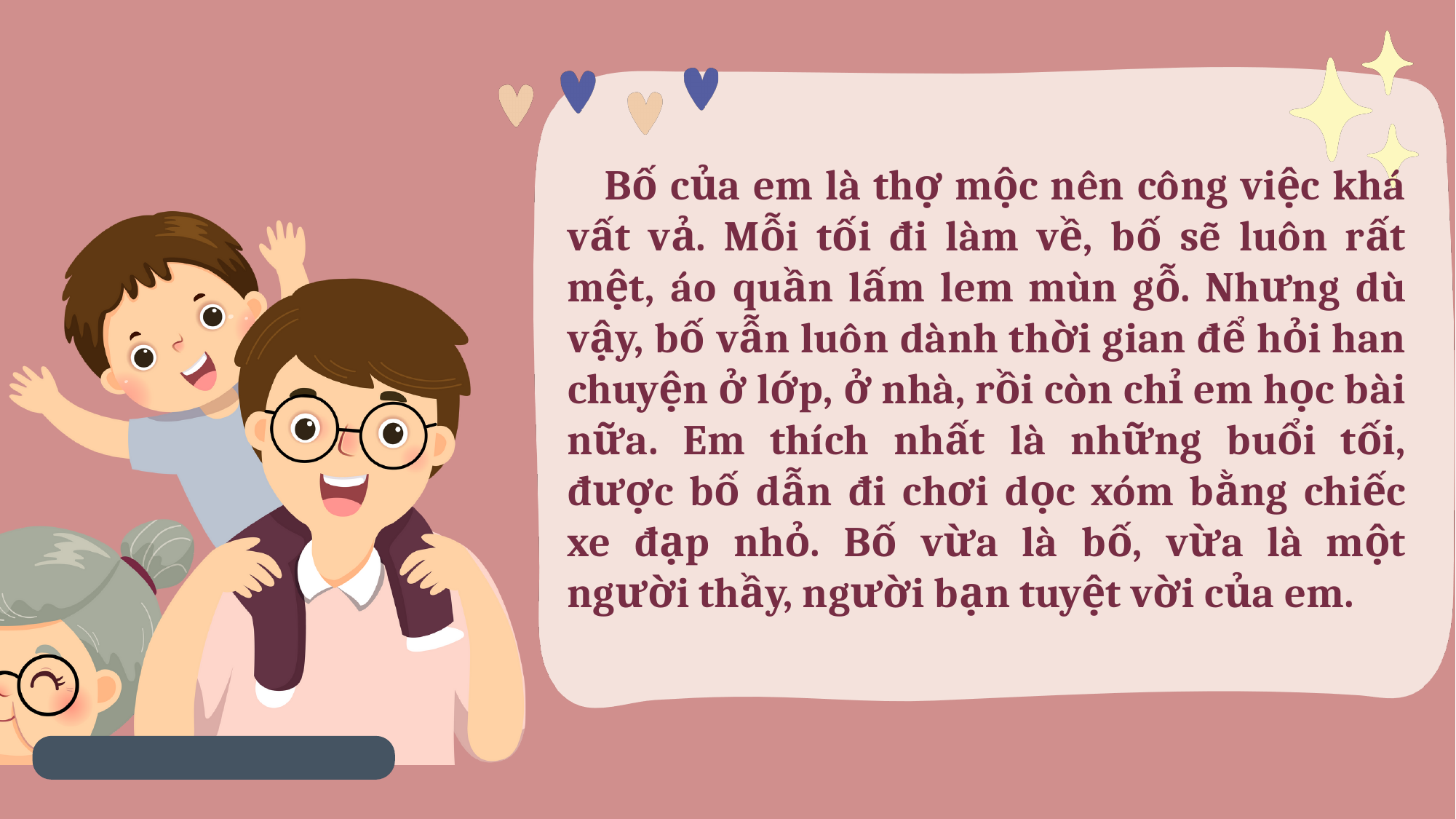

Bố của em là thợ mộc nên công việc khá vất vả. Mỗi tối đi làm về, bố sẽ luôn rất mệt, áo quần lấm lem mùn gỗ. Nhưng dù vậy, bố vẫn luôn dành thời gian để hỏi han chuyện ở lớp, ở nhà, rồi còn chỉ em học bài nữa. Em thích nhất là những buổi tối, được bố dẫn đi chơi dọc xóm bằng chiếc xe đạp nhỏ. Bố vừa là bố, vừa là một người thầy, người bạn tuyệt vời của em.